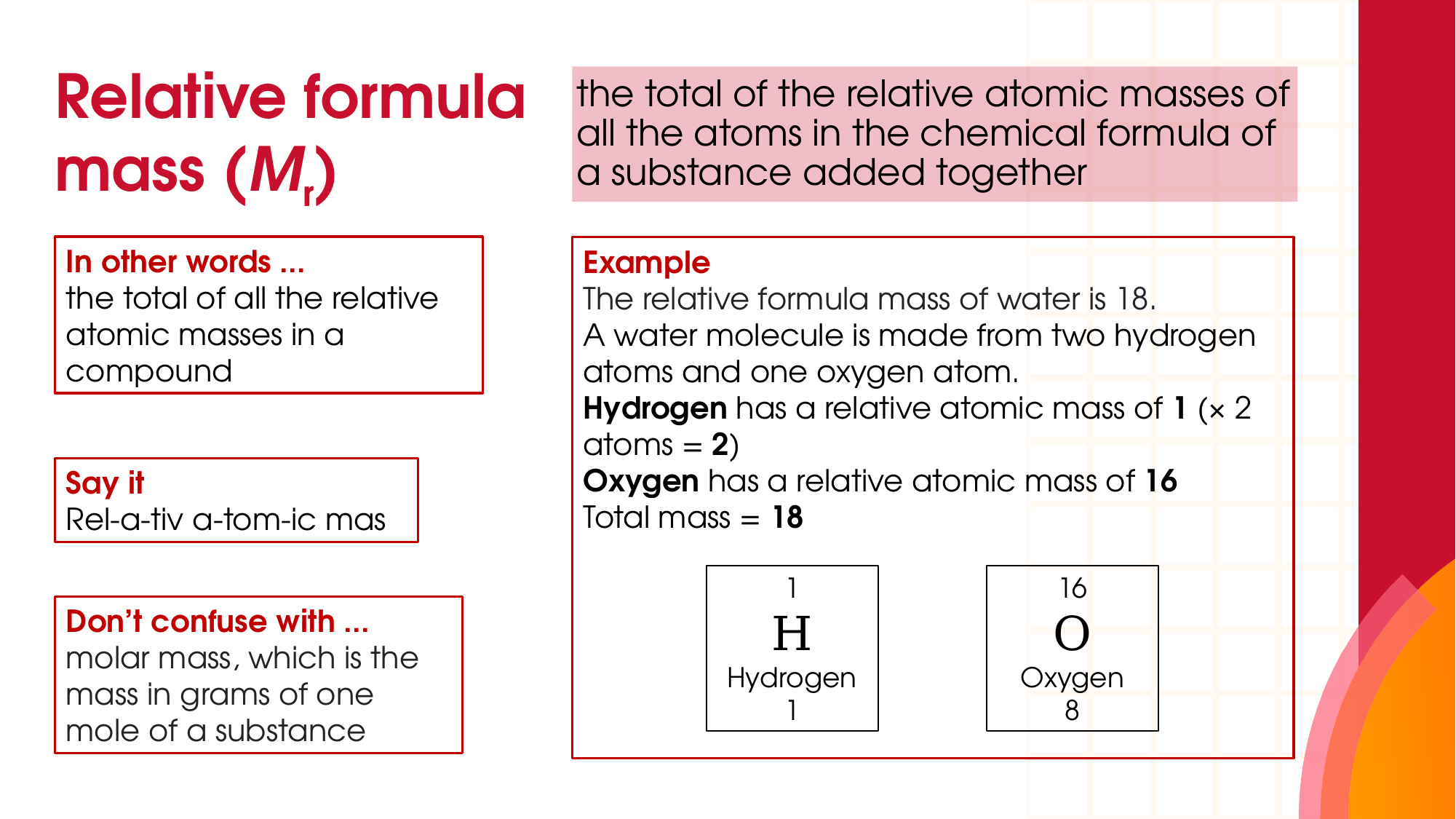

# Relative formula mass (Mr)
the total of the relative atomic masses of all the atoms in the chemical formula of a substance added together
In other words ...
the total of all the relative atomic masses in a compound
Example
The relative formula mass of water is 18.
A water molecule is made from two hydrogen atoms and one oxygen atom.
Hydrogen has a relative atomic mass of 1 (× 2 atoms = 2)
Oxygen has a relative atomic mass of 16
Total mass = 18

Say it
Rel-a-tiv a-tom-ic mas
1
H
Hydrogen
1
16
O
Oxygen
8
Don’t confuse with ...
molar mass, which is the mass in grams of one mole of a substance